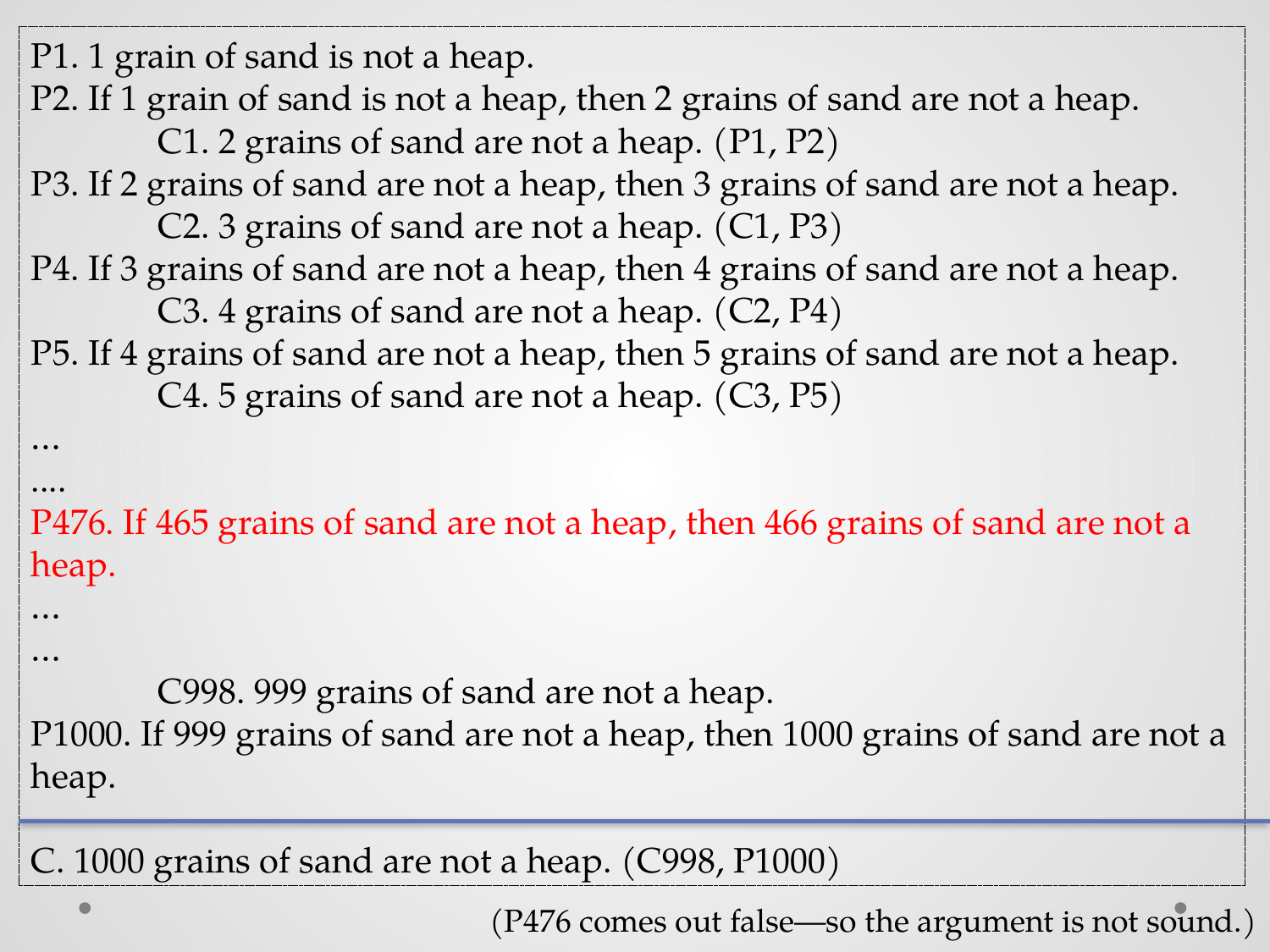

P1. 1 grain of sand is not a heap.
P2. If 1 grain of sand is not a heap, then 2 grains of sand are not a heap.
	C1. 2 grains of sand are not a heap. (P1, P2)
P3. If 2 grains of sand are not a heap, then 3 grains of sand are not a heap.
	C2. 3 grains of sand are not a heap. (C1, P3)
P4. If 3 grains of sand are not a heap, then 4 grains of sand are not a heap.
	C3. 4 grains of sand are not a heap. (C2, P4)
P5. If 4 grains of sand are not a heap, then 5 grains of sand are not a heap.
	C4. 5 grains of sand are not a heap. (C3, P5)
…
....
P476. If 465 grains of sand are not a heap, then 466 grains of sand are not a heap.
…
…
	C998. 999 grains of sand are not a heap.
P1000. If 999 grains of sand are not a heap, then 1000 grains of sand are not a heap.

C. 1000 grains of sand are not a heap. (C998, P1000)
(P476 comes out false—so the argument is not sound.)